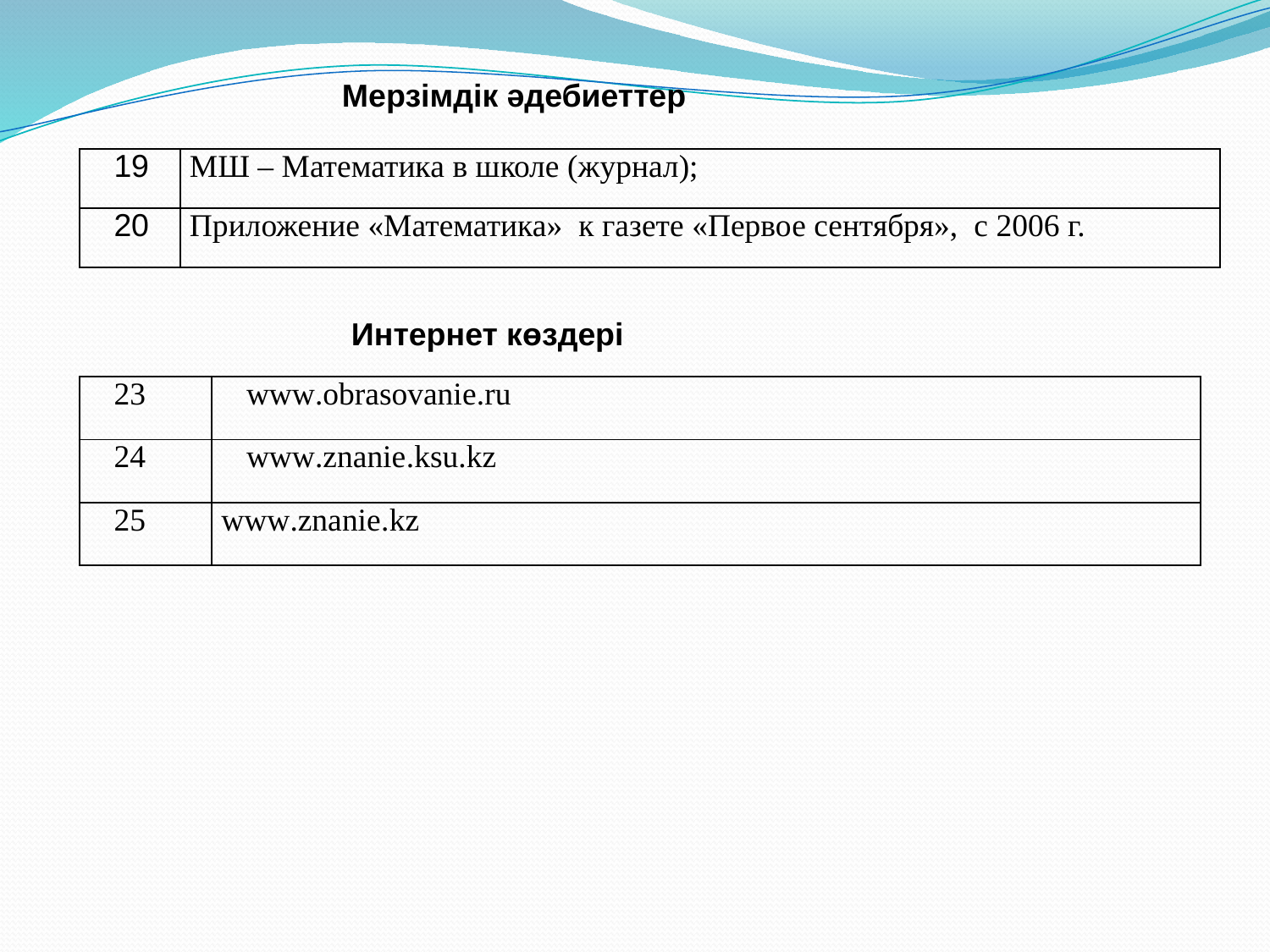

Мерзімдік әдебиеттер
| 19 | МШ – Математика в школе (журнал); |
| --- | --- |
| 20 | Приложение «Математика» к газете «Первое сентября», с 2006 г. |
Интернет көздері
| 23 | www.obrasovanie.ru |
| --- | --- |
| 24 | www.znanie.ksu.kz |
| 25 | www.znanie.kz |